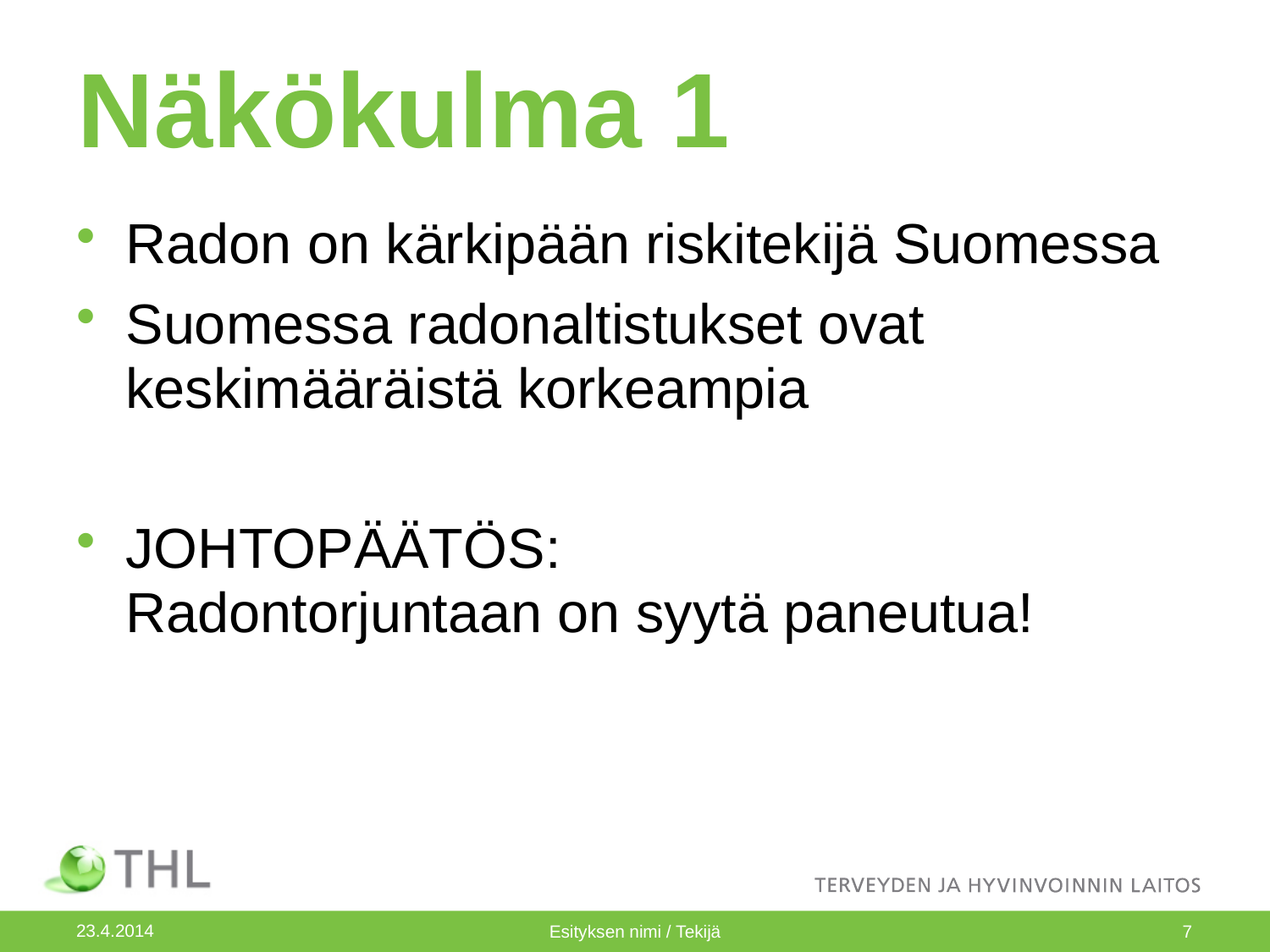

# Näkökulma 1
Radon on kärkipään riskitekijä Suomessa
Suomessa radonaltistukset ovat keskimääräistä korkeampia

JOHTOPÄÄTÖS:
Radontorjuntaan on syytä paneutua!
23.4.2014
Esityksen nimi / Tekijä
7